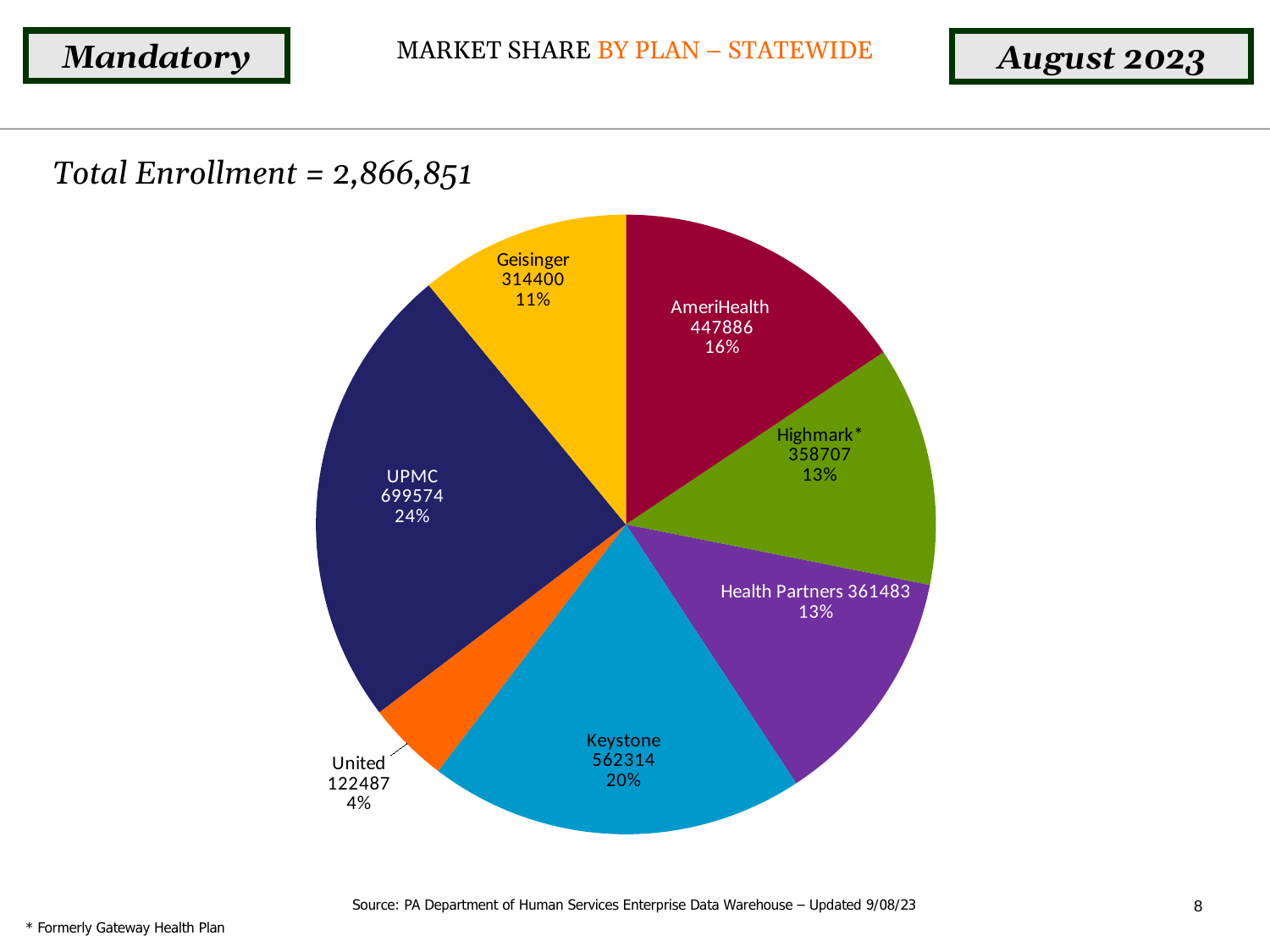

MARKET SHARE BY PLAN – STATEWIDE
Mandatory
August 2023

### Chart

| Category |  |  |
|---|---|---|
| AmeriHealth  | 447886.0 | 0.15622925642106966 |
| Highmark* | 358707.0 | 0.12512230318213258 |
| Health Partners | 361483.0 | 0.126090613010582 |
| Keystone | 562314.0 | 0.1961434340326721 |
| United | 122487.0 | 0.042725275921211114 |
| UPMC | 699574.0 | 0.24402175069440302 |
| Geisinger | 314400.0 | 0.10966736673792953 |
Total Enrollment = 2,866,851
Source: PA Department of Human Services Enterprise Data Warehouse – Updated 9/08/23
8
* Formerly Gateway Health Plan